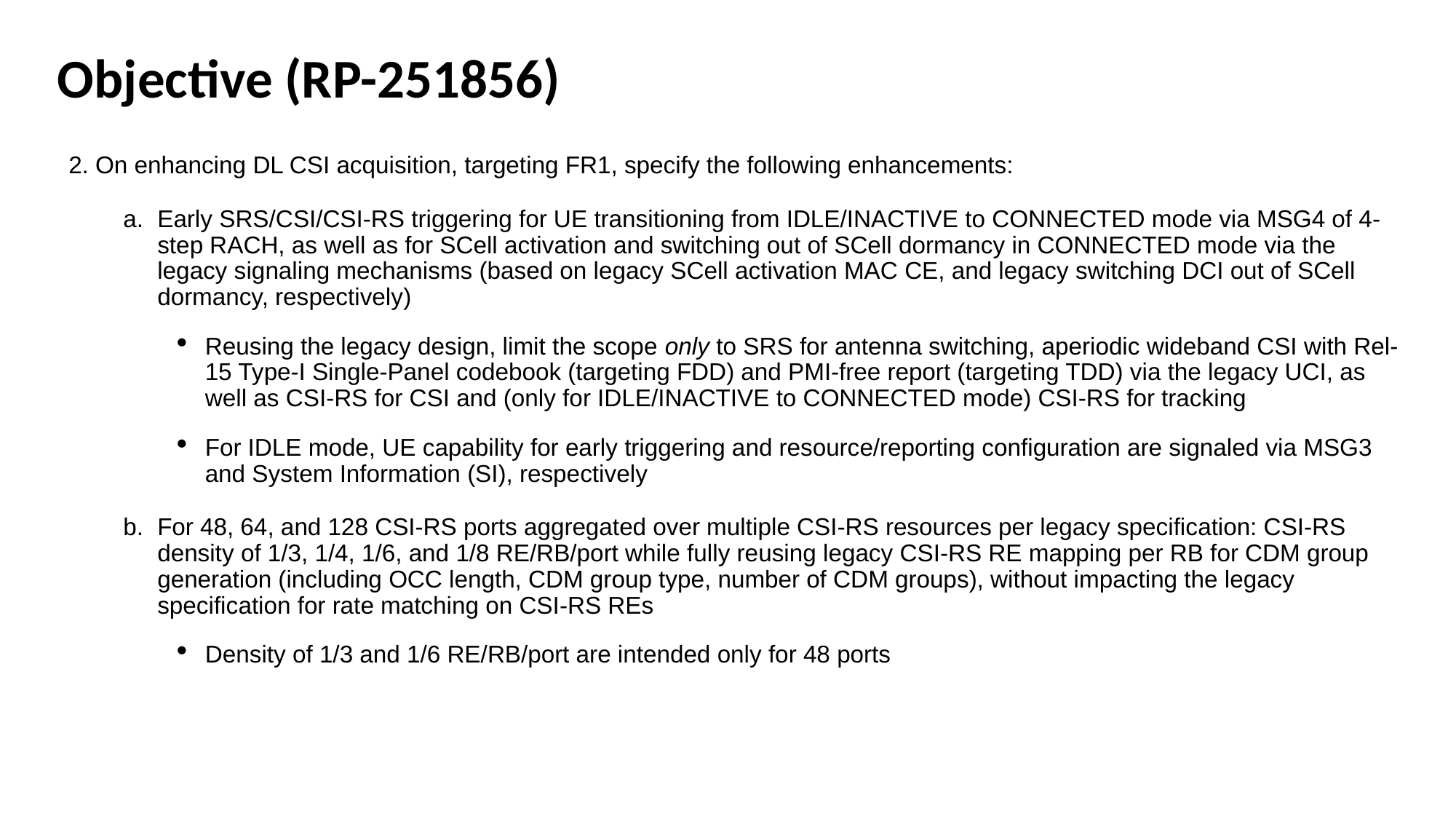

# Objective (RP-251856)
2. On enhancing DL CSI acquisition, targeting FR1, specify the following enhancements:
Early SRS/CSI/CSI-RS triggering for UE transitioning from IDLE/INACTIVE to CONNECTED mode via MSG4 of 4-step RACH, as well as for SCell activation and switching out of SCell dormancy in CONNECTED mode via the legacy signaling mechanisms (based on legacy SCell activation MAC CE, and legacy switching DCI out of SCell dormancy, respectively)
Reusing the legacy design, limit the scope only to SRS for antenna switching, aperiodic wideband CSI with Rel-15 Type-I Single-Panel codebook (targeting FDD) and PMI-free report (targeting TDD) via the legacy UCI, as well as CSI-RS for CSI and (only for IDLE/INACTIVE to CONNECTED mode) CSI-RS for tracking
For IDLE mode, UE capability for early triggering and resource/reporting configuration are signaled via MSG3 and System Information (SI), respectively
For 48, 64, and 128 CSI-RS ports aggregated over multiple CSI-RS resources per legacy specification: CSI-RS density of 1/3, 1/4, 1/6, and 1/8 RE/RB/port while fully reusing legacy CSI-RS RE mapping per RB for CDM group generation (including OCC length, CDM group type, number of CDM groups), without impacting the legacy specification for rate matching on CSI-RS REs
Density of 1/3 and 1/6 RE/RB/port are intended only for 48 ports